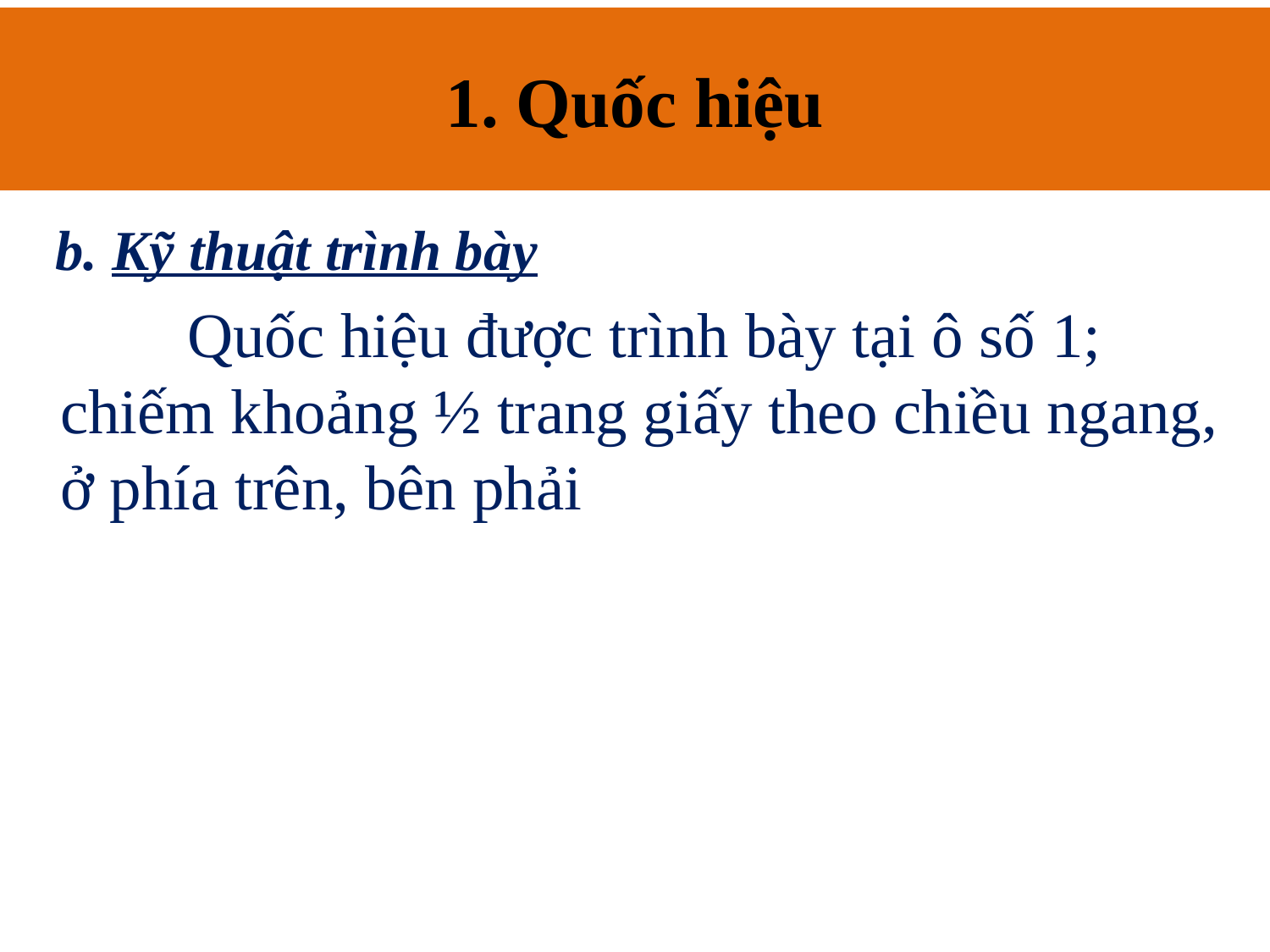

# 1. Quốc hiệu
   b. Kỹ thuật trình bày
		Quốc hiệu được trình bày tại ô số 1; chiếm khoảng ½ trang giấy theo chiều ngang, ở phía trên, bên phải